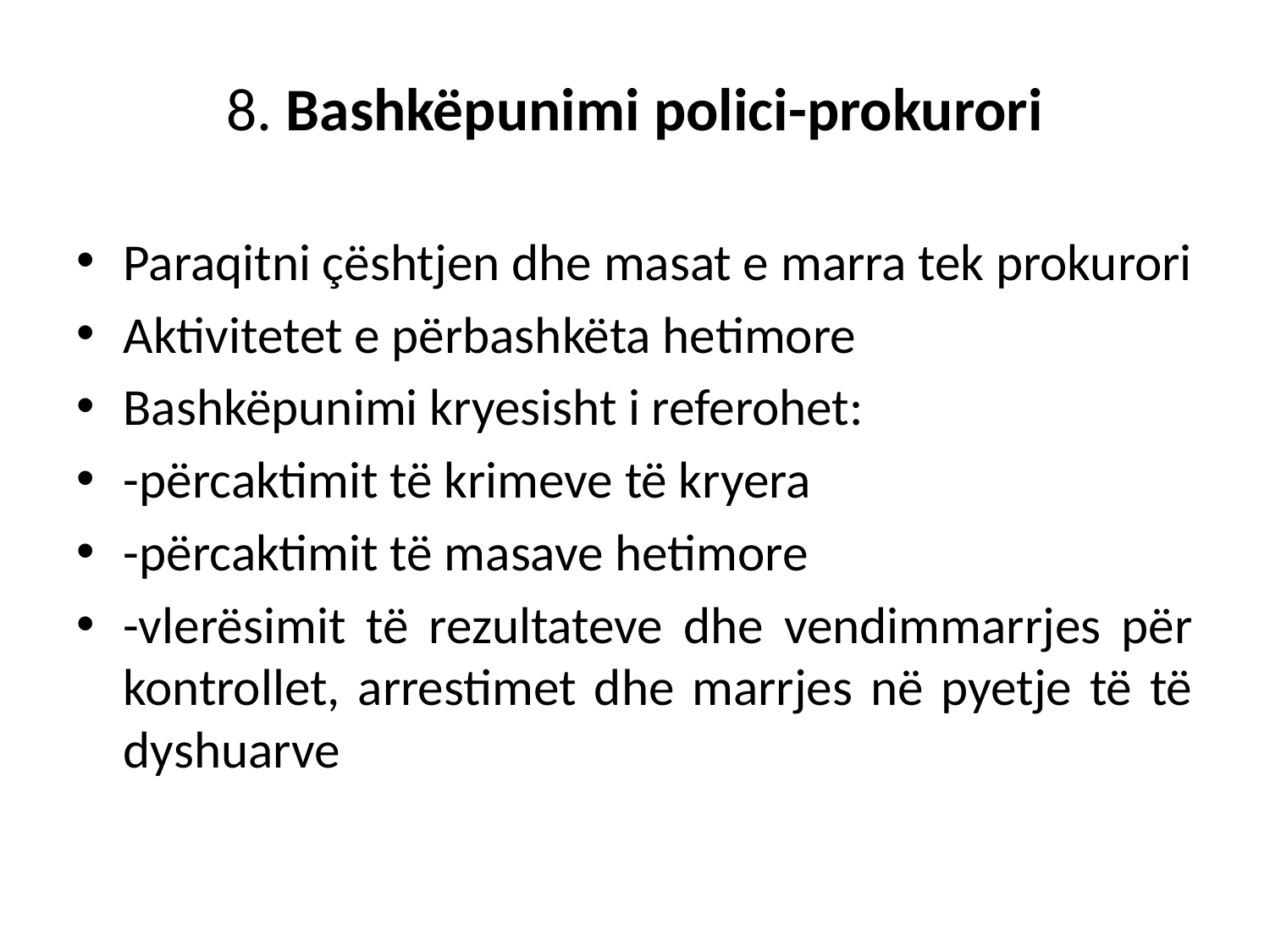

# 8. Bashkëpunimi polici-prokurori
Paraqitni çështjen dhe masat e marra tek prokurori
Aktivitetet e përbashkëta hetimore
Bashkëpunimi kryesisht i referohet:
-përcaktimit të krimeve të kryera
-përcaktimit të masave hetimore
-vlerësimit të rezultateve dhe vendimmarrjes për kontrollet, arrestimet dhe marrjes në pyetje të të dyshuarve